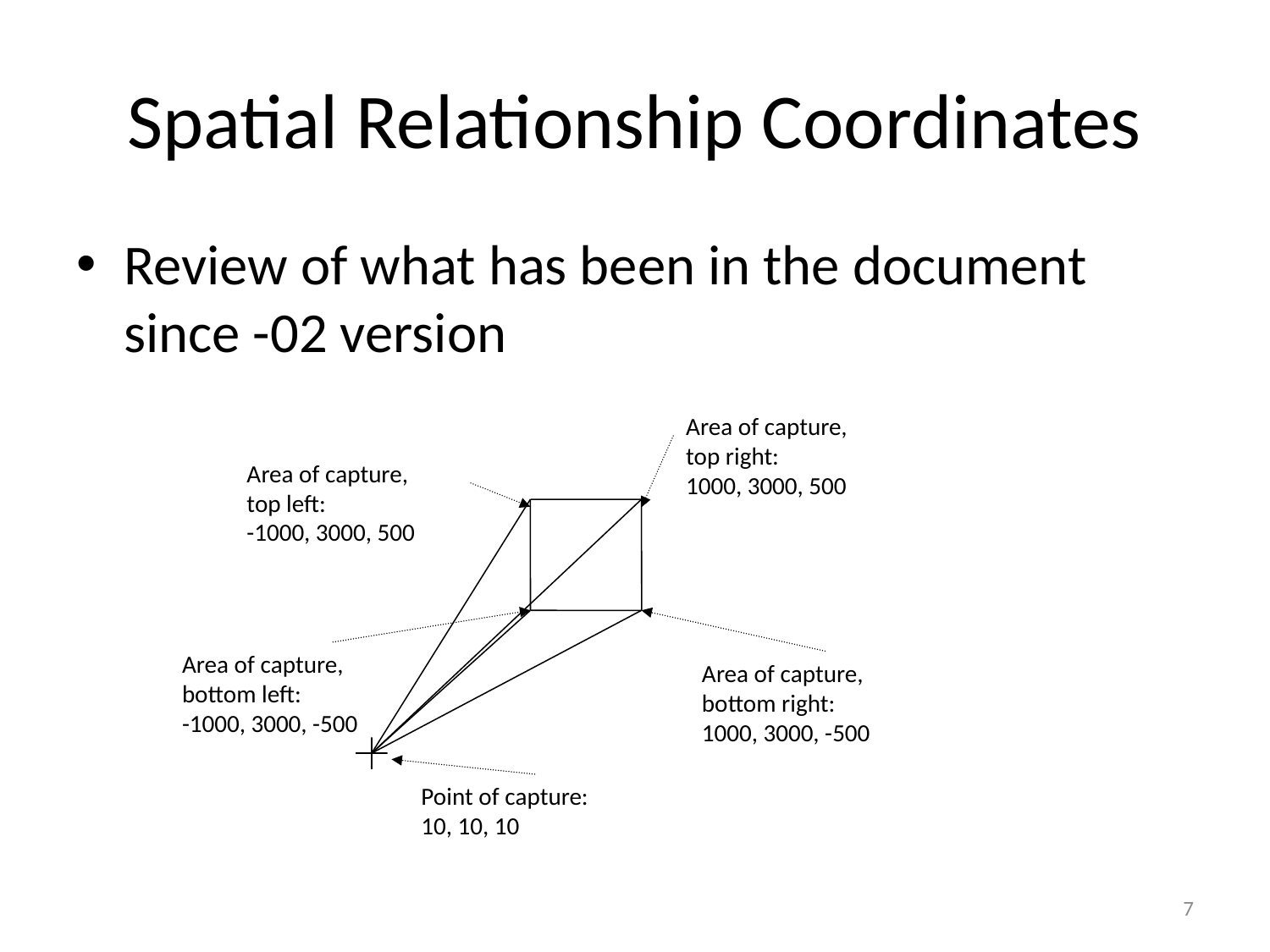

# Spatial Relationship Coordinates
Review of what has been in the document since -02 version

Area of capture,
top right:
1000, 3000, 500

Area of capture,
top left:
-1000, 3000, 500

Area of capture,
bottom left:
-1000, 3000, -500
Area of capture,
bottom right:
1000, 3000, -500

Point of capture:
10, 10, 10
7